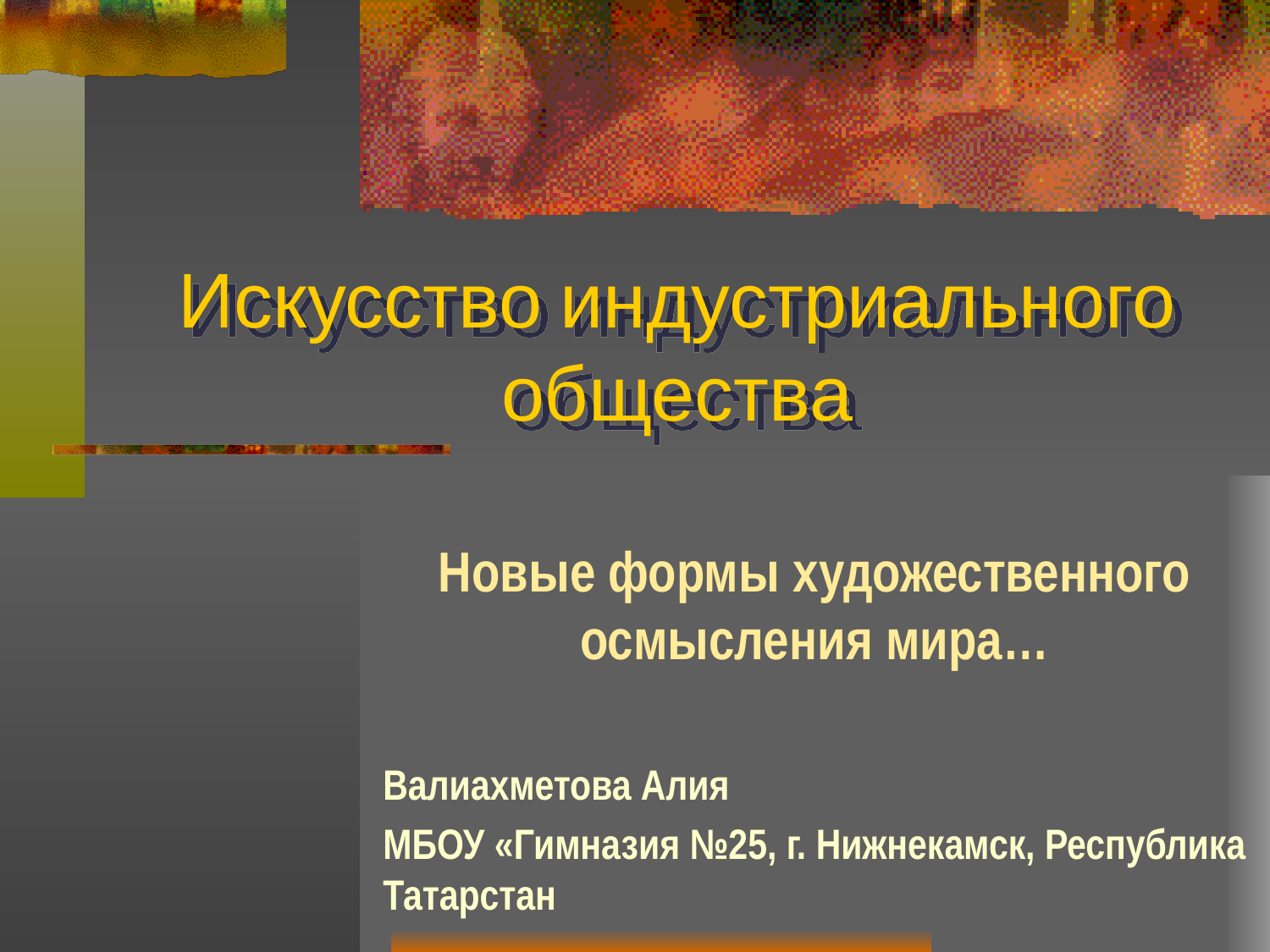

# Искусство индустриального общества
Новые формы художественного осмысления мира…

Валиахметова Алия
МБОУ «Гимназия №25, г. Нижнекамск, Республика Татарстан